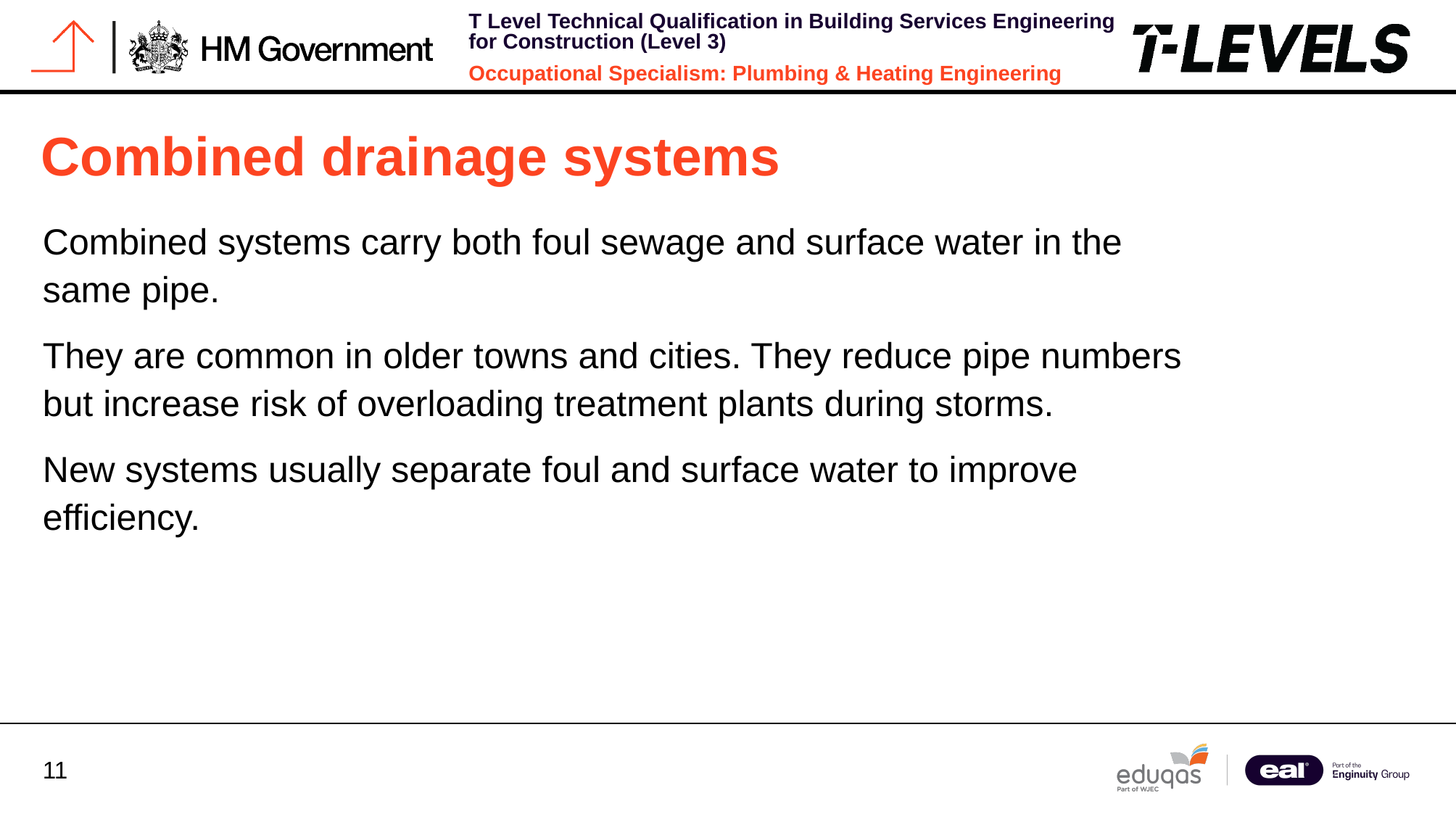

# Combined drainage systems
Combined systems carry both foul sewage and surface water in the same pipe.
They are common in older towns and cities. They reduce pipe numbers but increase risk of overloading treatment plants during storms.
New systems usually separate foul and surface water to improve efficiency.